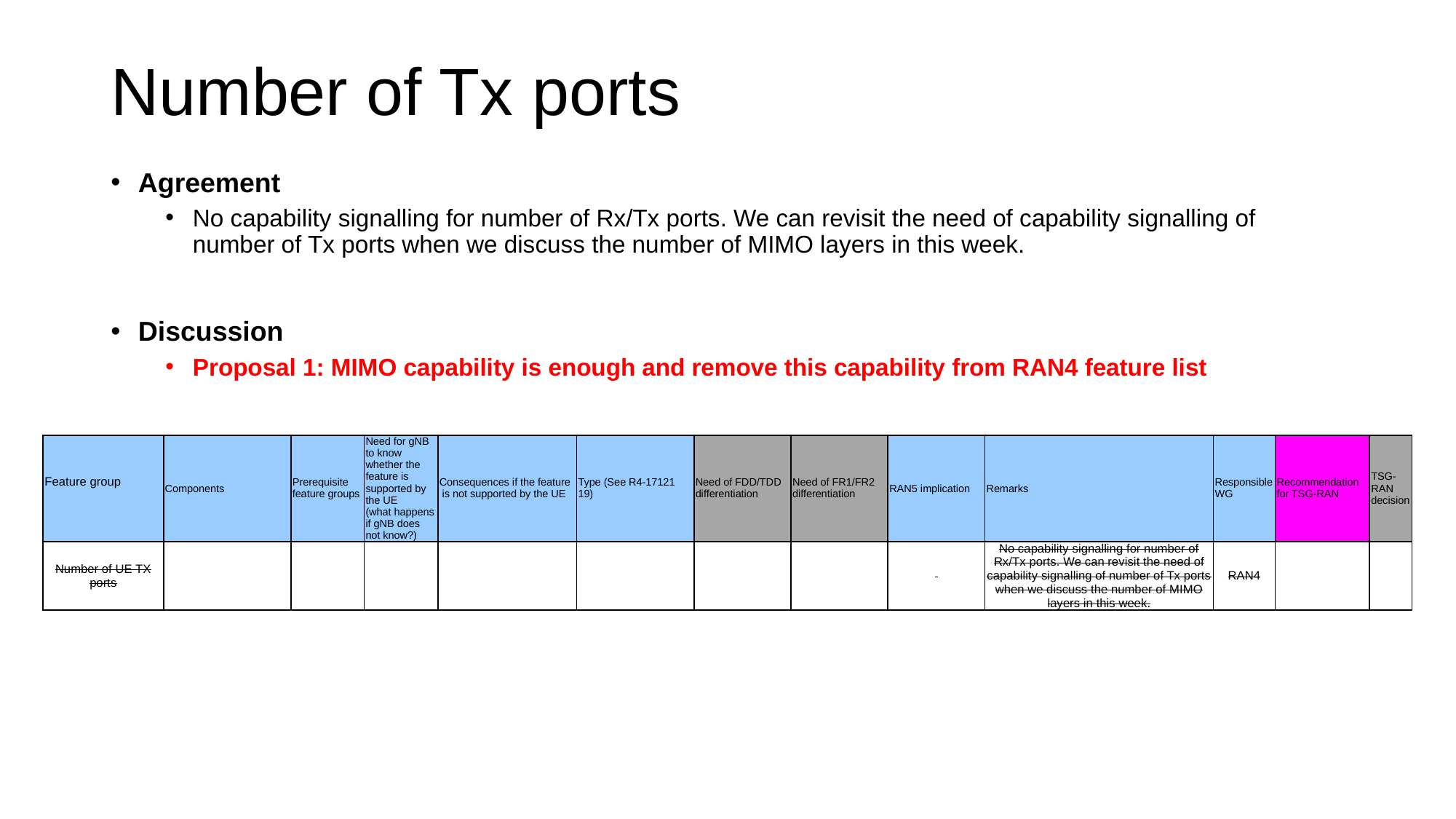

# Number of Tx ports
Agreement
No capability signalling for number of Rx/Tx ports. We can revisit the need of capability signalling of number of Tx ports when we discuss the number of MIMO layers in this week.

Discussion
Proposal 1: MIMO capability is enough and remove this capability from RAN4 feature list

| Feature group | Components | Prerequisite feature groups | Need for gNB to know whether the feature is supported by the UE (what happens if gNB does not know?) | Consequences if the feature is not supported by the UE | Type (See R4-17121 19) | Need of FDD/TDD differentiation | Need of FR1/FR2 differentiation | RAN5 implication | Remarks | Responsible WG | Recommendation for TSG-RAN | TSG-RAN decision |
| --- | --- | --- | --- | --- | --- | --- | --- | --- | --- | --- | --- | --- |
| Number of UE TX ports |  |  |  |  |  |  |  |  | No capability signalling for number of Rx/Tx ports. We can revisit the need of capability signalling of number of Tx ports when we discuss the number of MIMO layers in this week. | RAN4 |  |  |